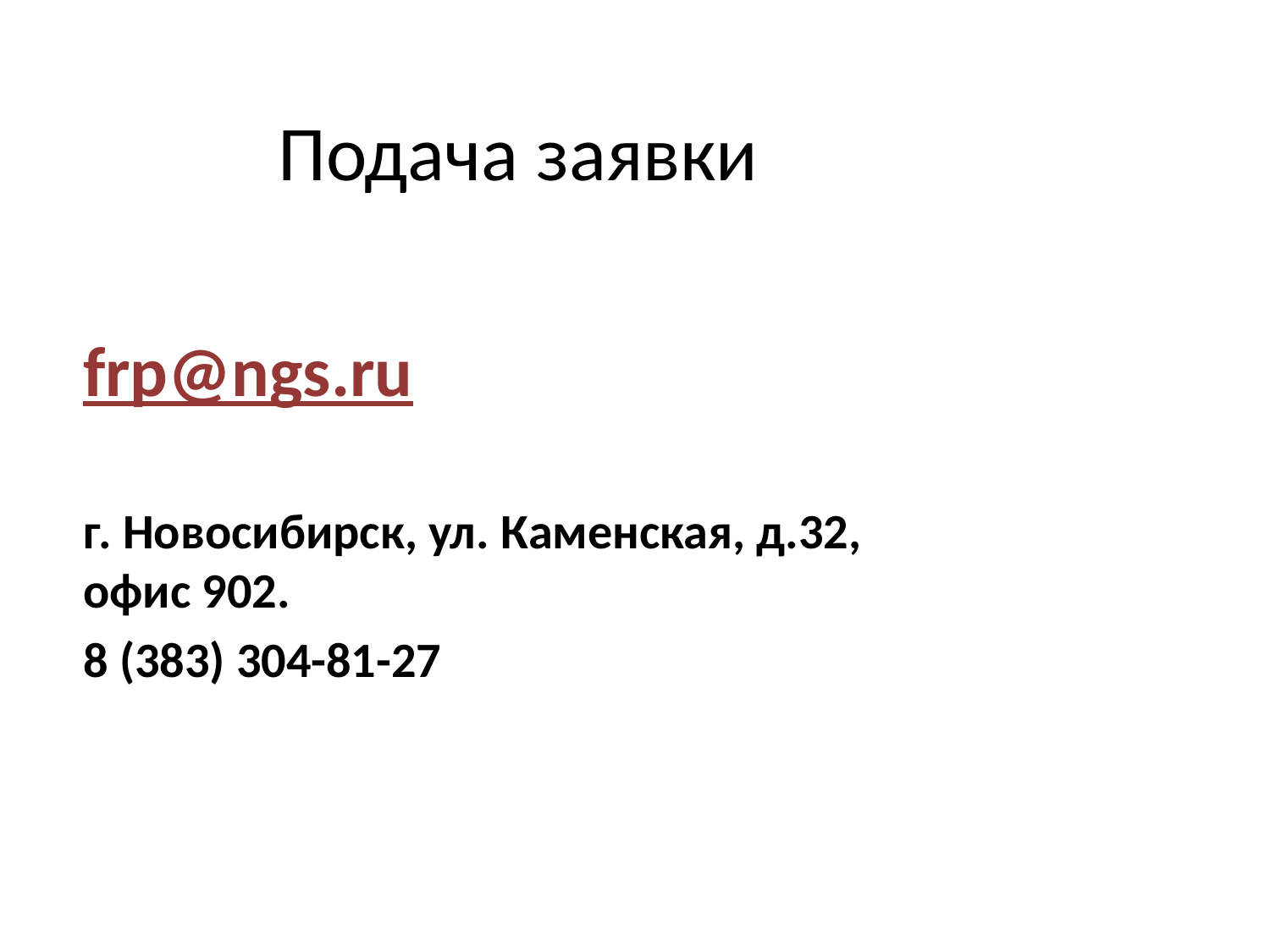

# Подача заявки

frp@ngs.ru

г. Новосибирск, ул. Каменская, д.32, офис 902.
8 (383) 304-81-27